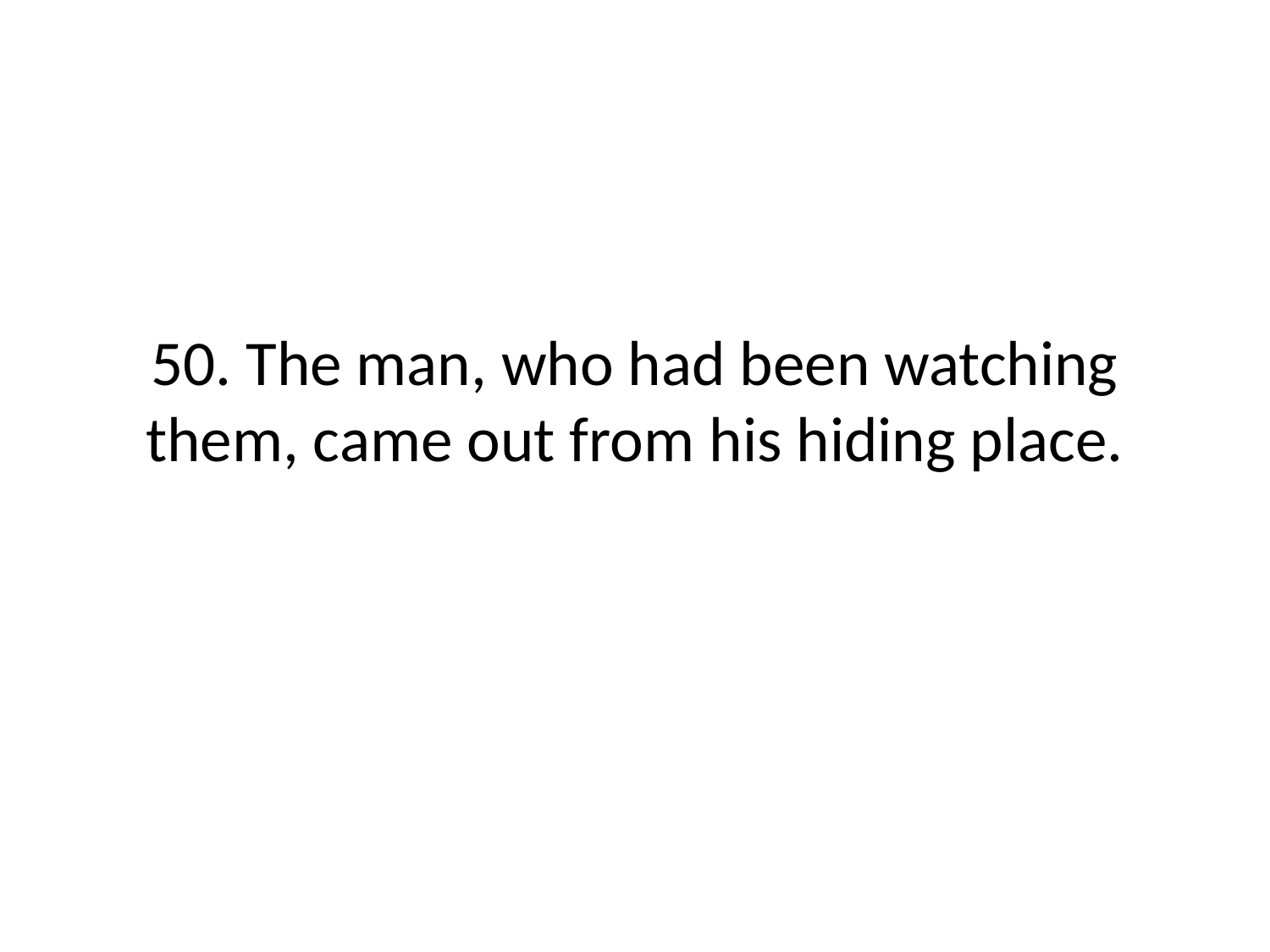

# 50. The man, who had been watching them, came out from his hiding place.